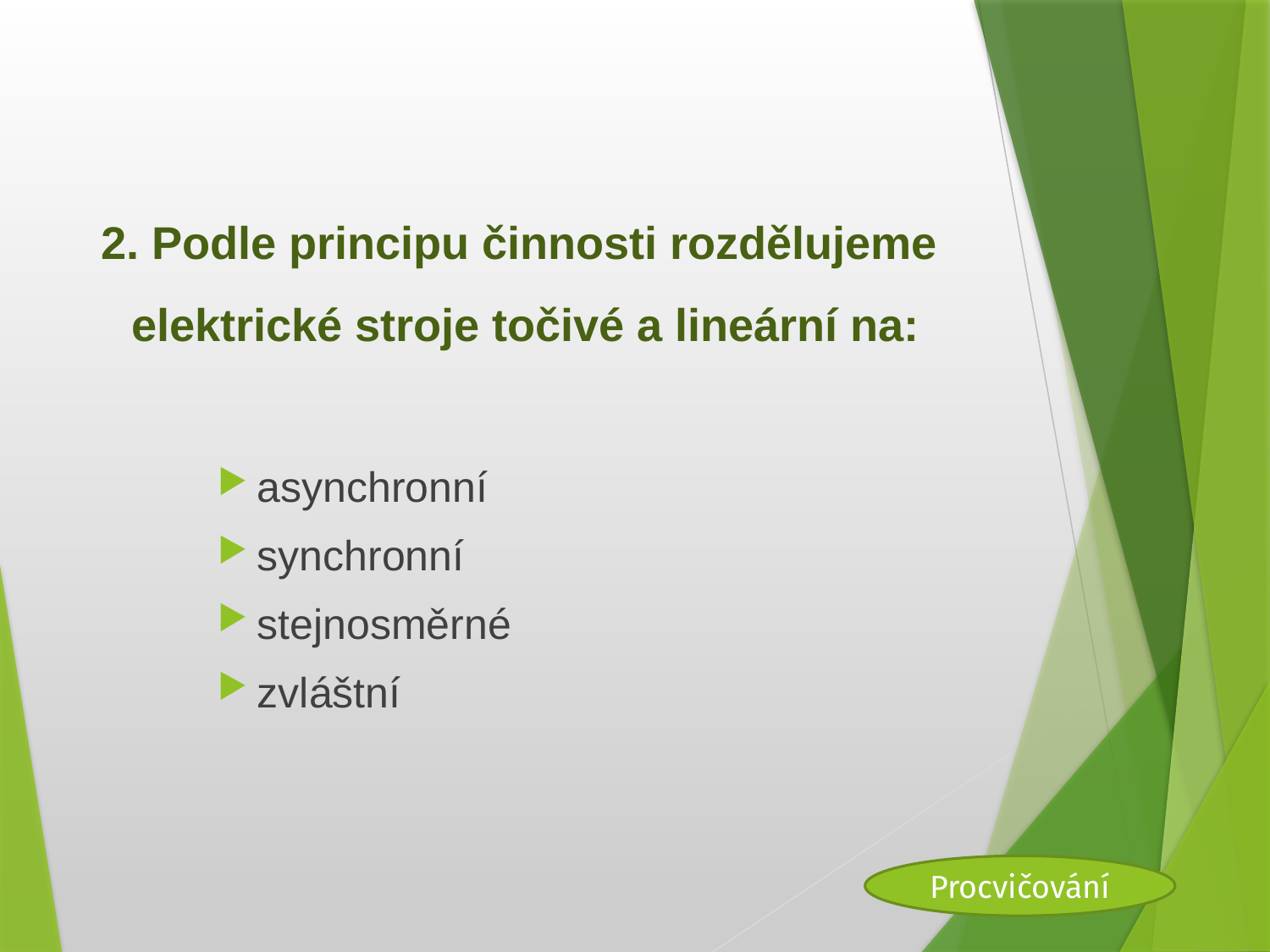

# 2. Podle principu činnosti rozdělujeme elektrické stroje točivé a lineární na:
asynchronní
synchronní
stejnosměrné
zvláštní

Procvičování